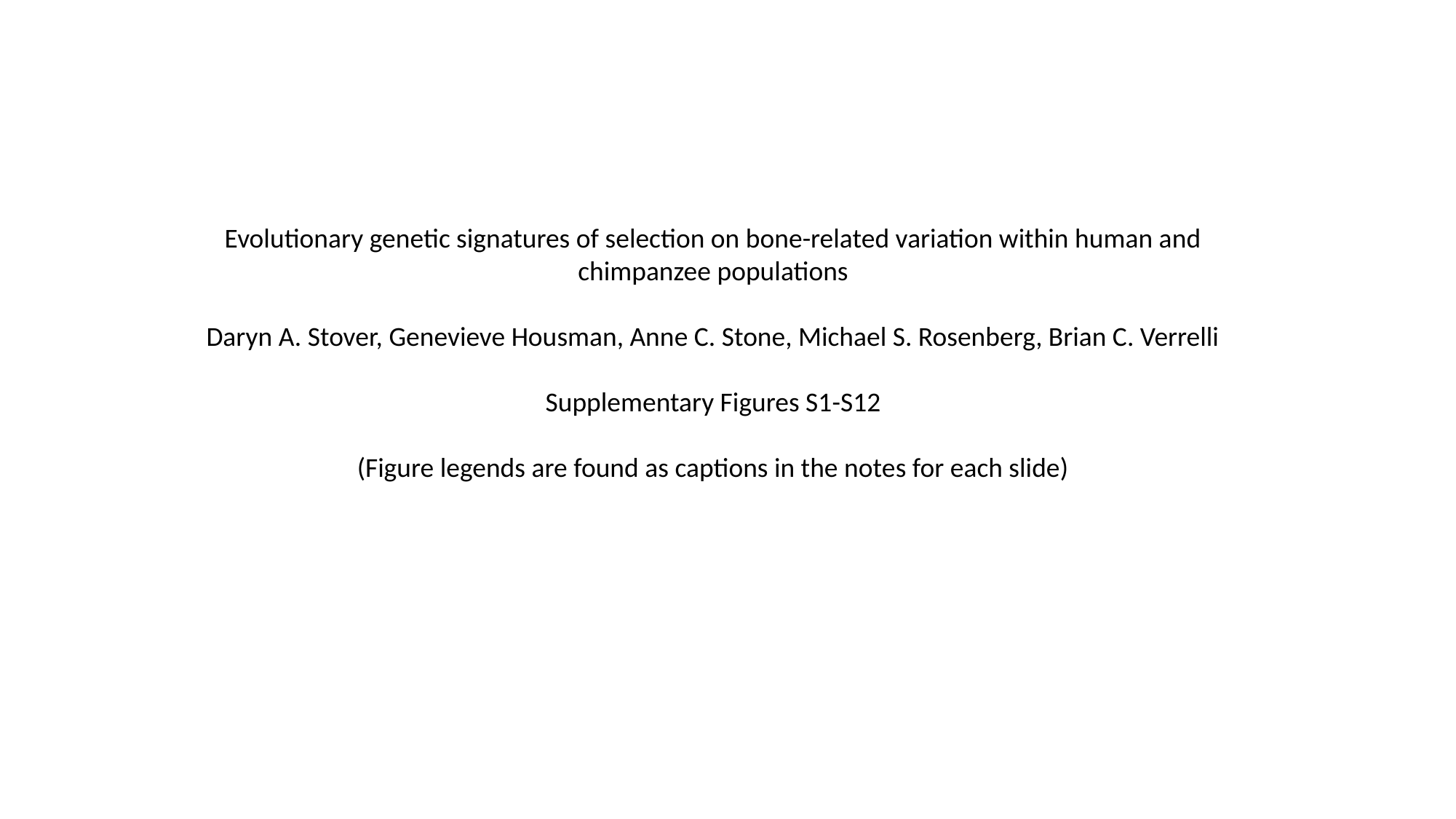

Evolutionary genetic signatures of selection on bone-related variation within human and chimpanzee populations

Daryn A. Stover, Genevieve Housman, Anne C. Stone, Michael S. Rosenberg, Brian C. Verrelli

Supplementary Figures S1-S12

(Figure legends are found as captions in the notes for each slide)